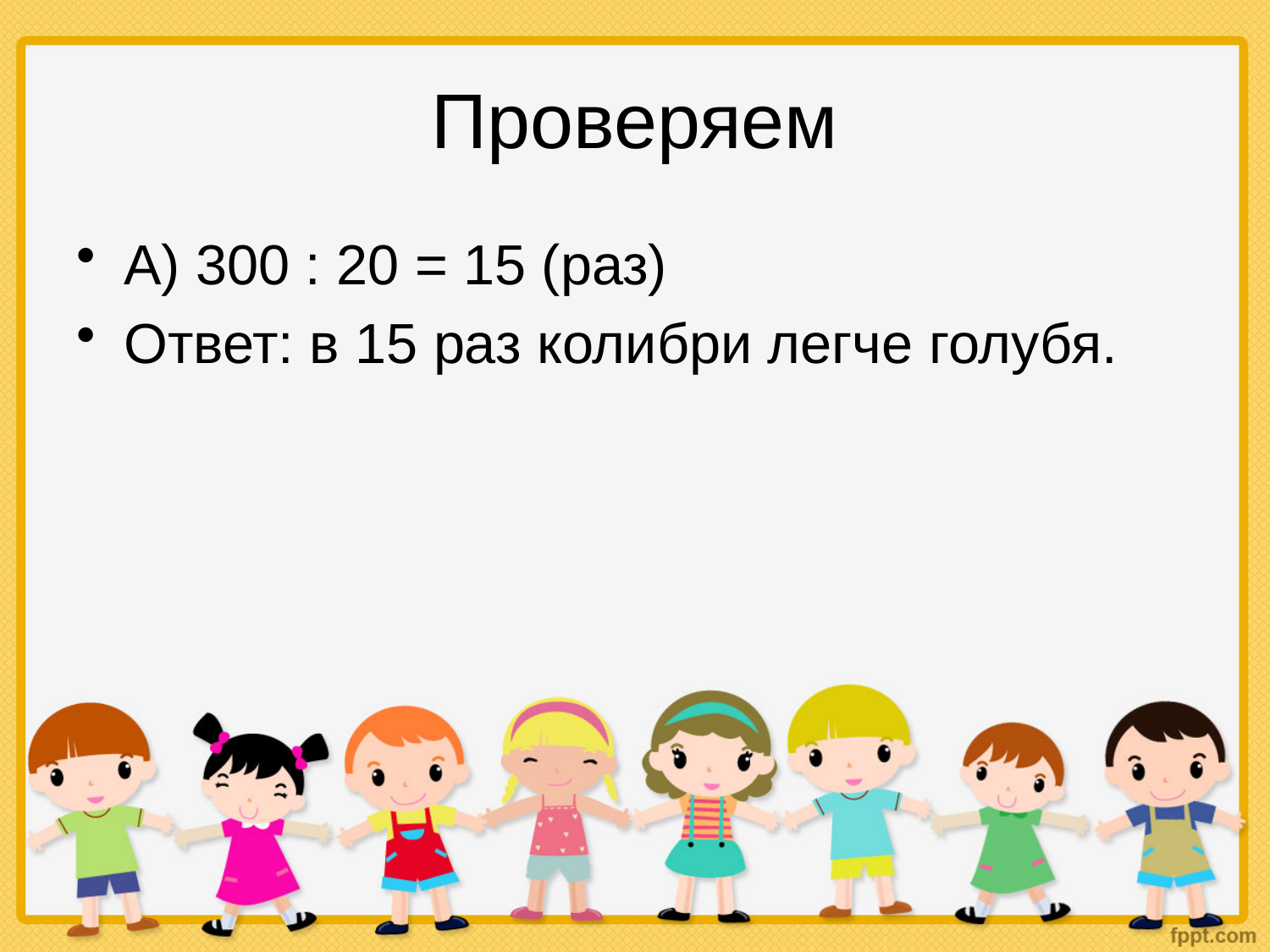

# Проверяем
А) 300 : 20 = 15 (раз)
Ответ: в 15 раз колибри легче голубя.